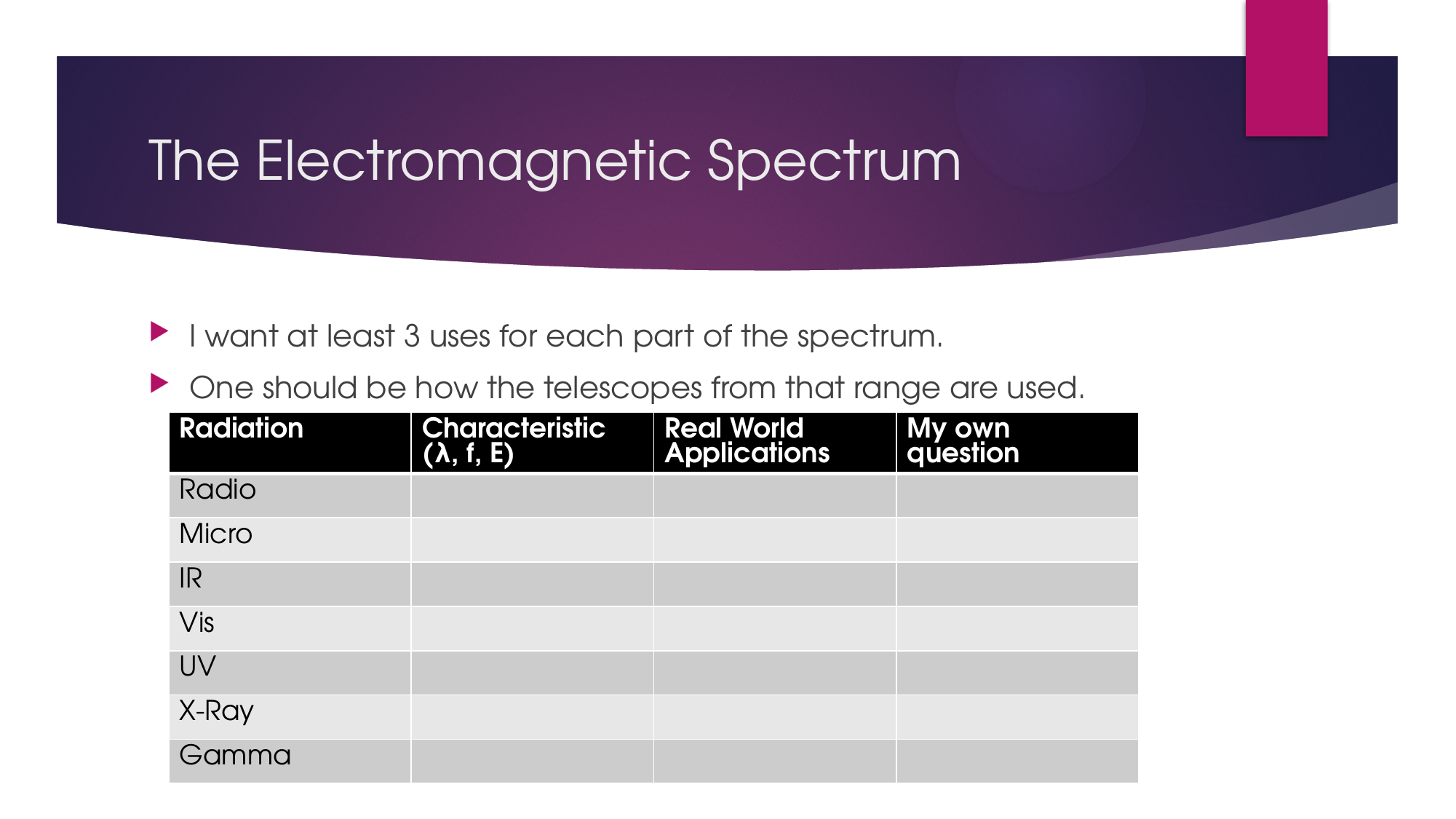

# The Electromagnetic Spectrum
I want at least 3 uses for each part of the spectrum.
One should be how the telescopes from that range are used.

| Radiation | Characteristic (λ, f, E) | Real World Applications | My own question |
| --- | --- | --- | --- |
| Radio |  |  |  |
| Micro |  |  |  |
| IR |  |  |  |
| Vis |  |  |  |
| UV |  |  |  |
| X-Ray |  |  |  |
| Gamma |  |  |  |